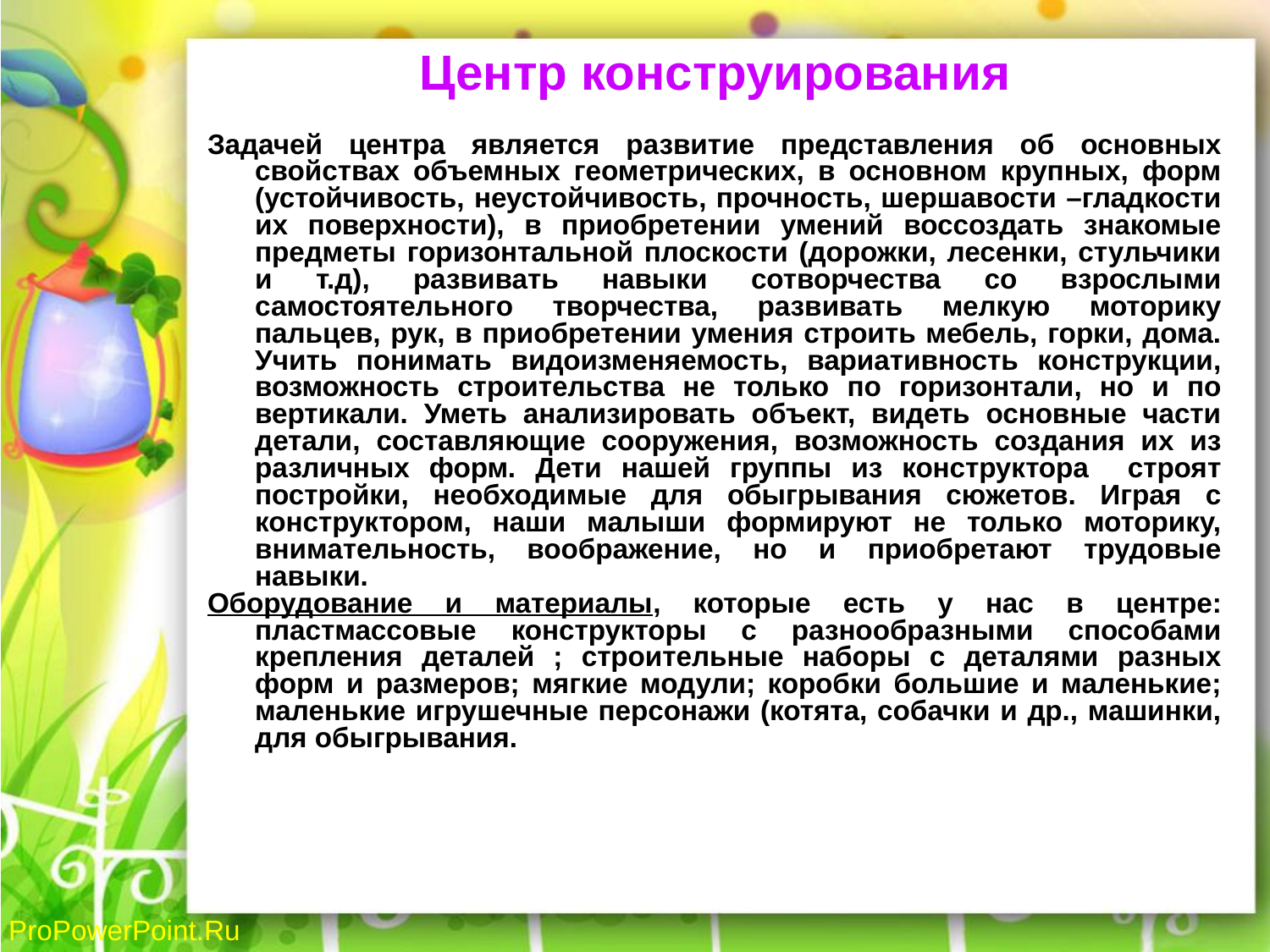

Центр конструирования

Задачей центра является развитие представления об основных свойствах объемных геометрических, в основном крупных, форм (устойчивость, неустойчивость, прочность, шершавости –гладкости их поверхности), в приобретении умений воссоздать знакомые предметы горизонтальной плоскости (дорожки, лесенки, стульчики и т.д), развивать навыки сотворчества со взрослыми самостоятельного творчества, развивать мелкую моторику пальцев, рук, в приобретении умения строить мебель, горки, дома. Учить понимать видоизменяемость, вариативность конструкции, возможность строительства не только по горизонтали, но и по вертикали. Уметь анализировать объект, видеть основные части детали, составляющие сооружения, возможность создания их из различных форм. Дети нашей группы из конструктора  строят постройки, необходимые для обыгрывания сюжетов. Играя с конструктором, наши малыши формируют не только моторику, внимательность, воображение, но и приобретают трудовые навыки.
Оборудование и материалы, которые есть у нас в центре: пластмассовые конструкторы с разнообразными способами крепления деталей ; строительные наборы с деталями разных форм и размеров; мягкие модули; коробки большие и маленькие; маленькие игрушечные персонажи (котята, собачки и др., машинки, для обыгрывания.